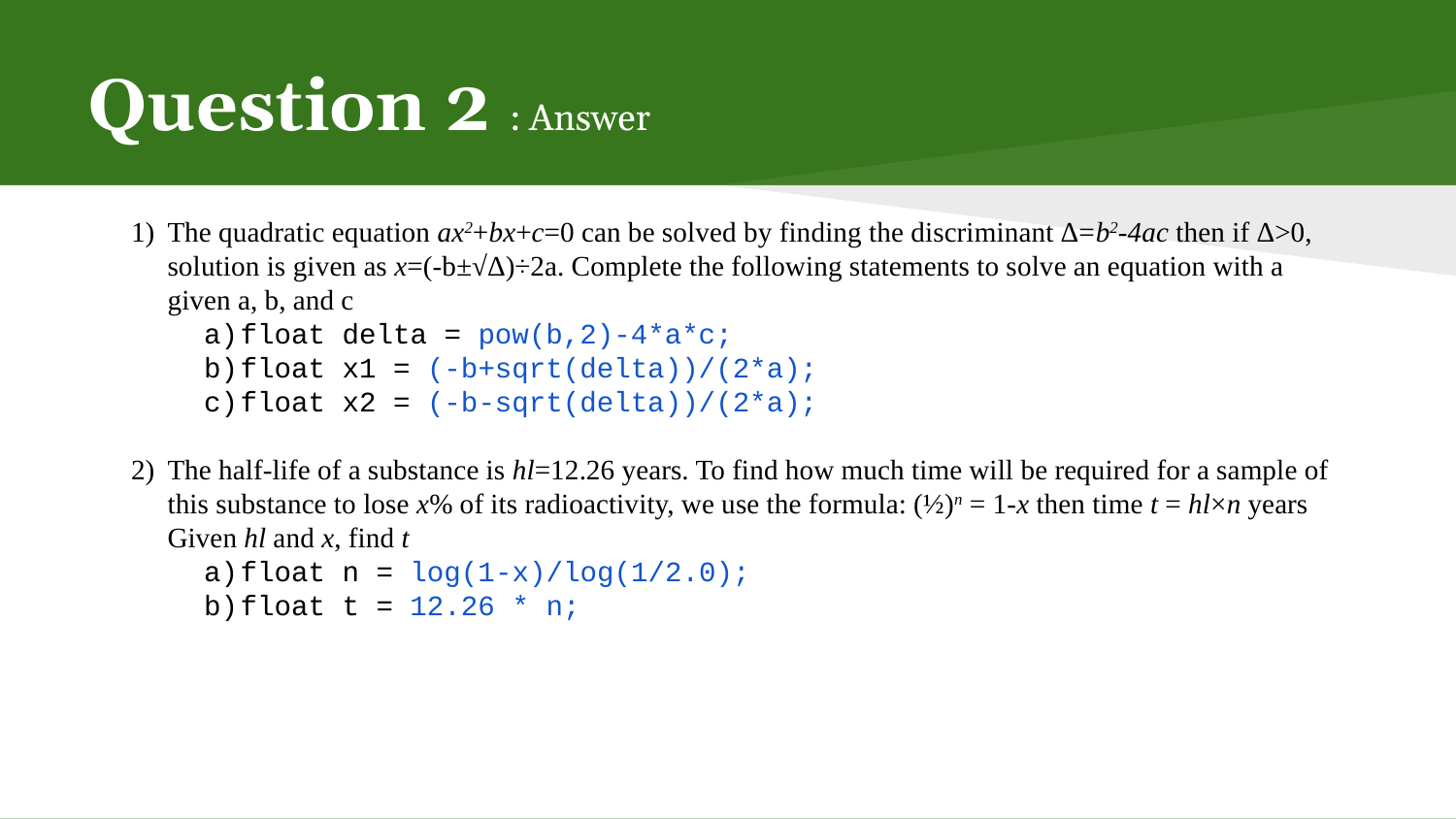

# Question 2 : Answer
The quadratic equation ax2+bx+c=0 can be solved by finding the discriminant Δ=b2-4ac then if Δ>0, solution is given as x=(-b±√Δ)÷2a. Complete the following statements to solve an equation with a given a, b, and c
float delta = pow(b,2)-4*a*c;
float x1 = (-b+sqrt(delta))/(2*a);
float x2 = (-b-sqrt(delta))/(2*a);

The half-life of a substance is hl=12.26 years. To find how much time will be required for a sample of this substance to lose x% of its radioactivity, we use the formula: (½)n = 1-x then time t = hl×n years
Given hl and x, find t
float n = log(1-x)/log(1/2.0);
float t = 12.26 * n;